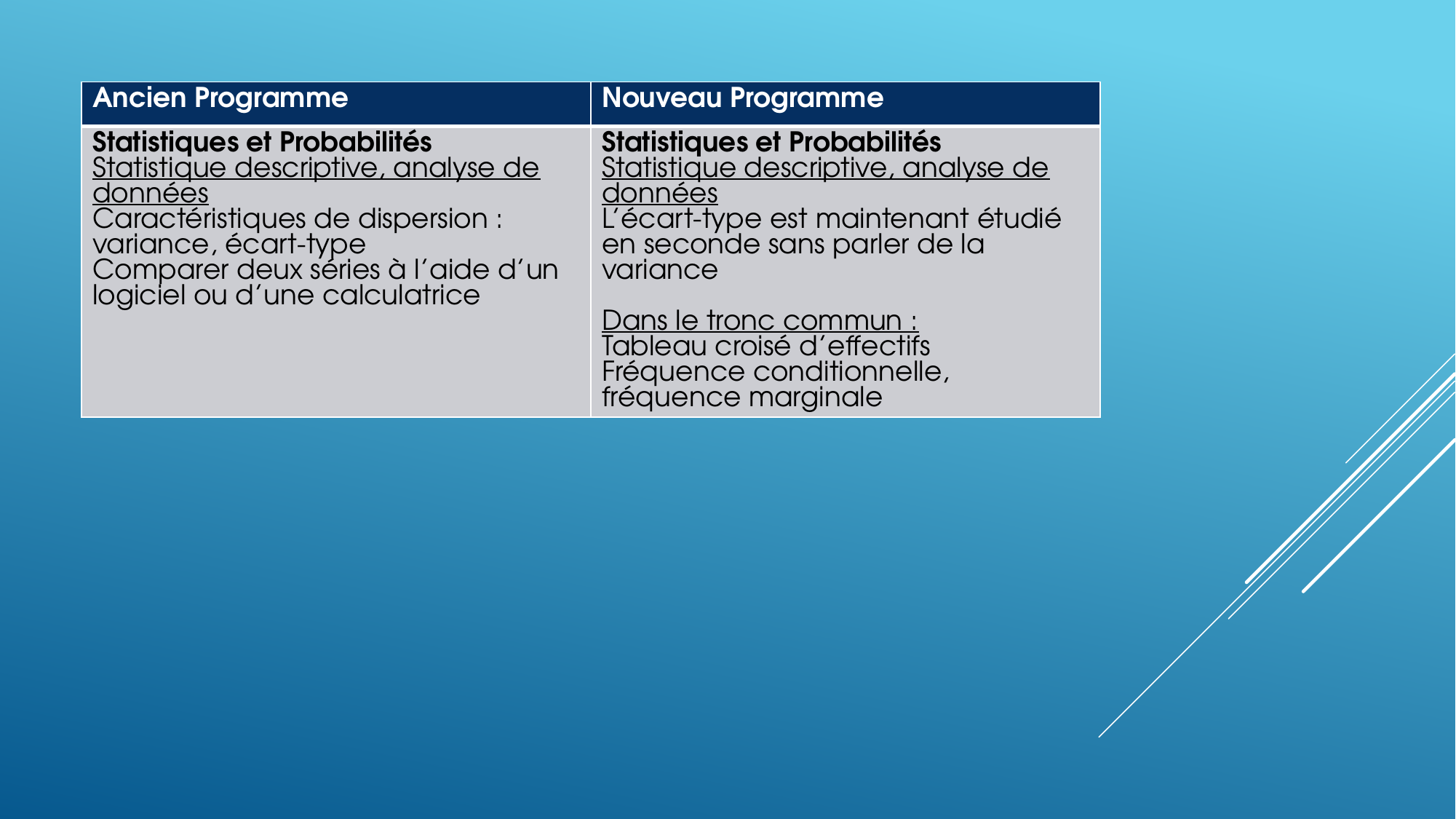

| Ancien Programme | Nouveau Programme |
| --- | --- |
| Statistiques et Probabilités Statistique descriptive, analyse de données Caractéristiques de dispersion : variance, écart-type Comparer deux séries à l’aide d’un logiciel ou d’une calculatrice | Statistiques et Probabilités Statistique descriptive, analyse de données L’écart-type est maintenant étudié en seconde sans parler de la variance Dans le tronc commun : Tableau croisé d’effectifs Fréquence conditionnelle, fréquence marginale |